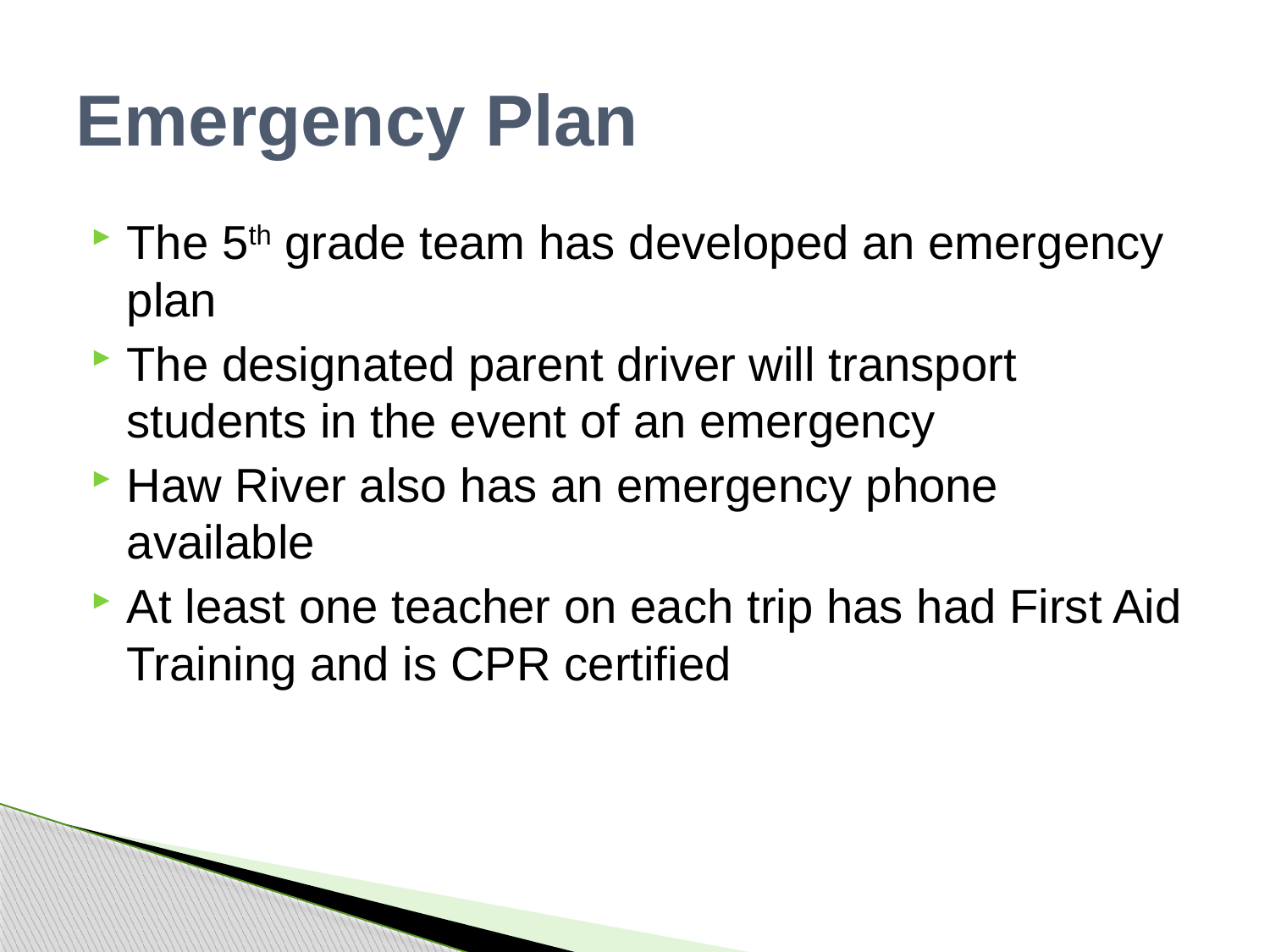

# Emergency Plan
The 5th grade team has developed an emergency plan
The designated parent driver will transport students in the event of an emergency
Haw River also has an emergency phone available
At least one teacher on each trip has had First Aid Training and is CPR certified